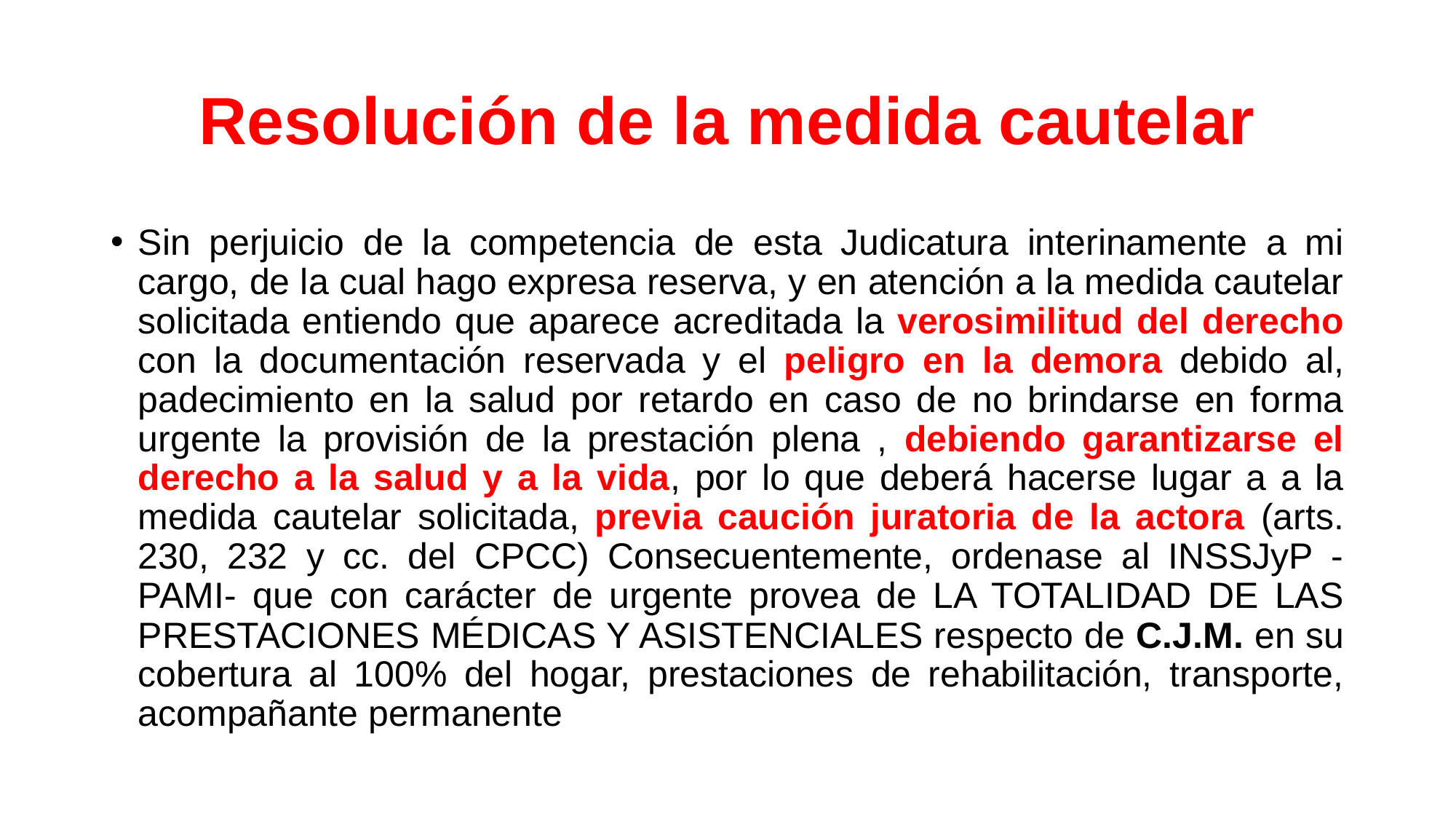

# Resolución de la medida cautelar
Sin perjuicio de la competencia de esta Judicatura interinamente a mi cargo, de la cual hago expresa reserva, y en atención a la medida cautelar solicitada entiendo que aparece acreditada la verosimilitud del derecho con la documentación reservada y el peligro en la demora debido al, padecimiento en la salud por retardo en caso de no brindarse en forma urgente la provisión de la prestación plena , debiendo garantizarse el derecho a la salud y a la vida, por lo que deberá hacerse lugar a a la medida cautelar solicitada, previa caución juratoria de la actora (arts. 230, 232 y cc. del CPCC) Consecuentemente, ordenase al INSSJyP - PAMI- que con carácter de urgente provea de LA TOTALIDAD DE LAS PRESTACIONES MÉDICAS Y ASISTENCIALES respecto de C.J.M. en su cobertura al 100% del hogar, prestaciones de rehabilitación, transporte, acompañante permanente